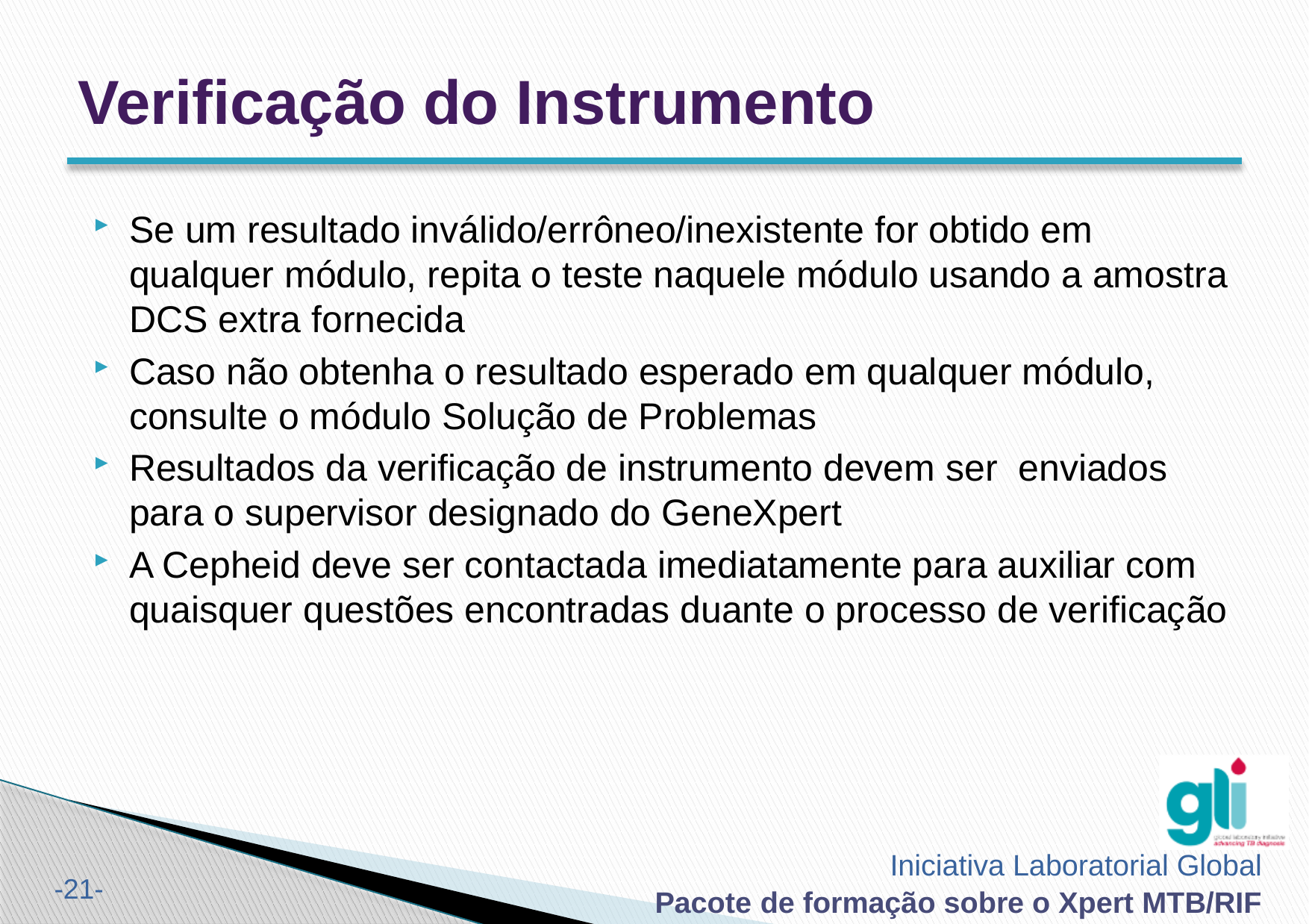

# Verificação do Instrumento
Se um resultado inválido/errôneo/inexistente for obtido em qualquer módulo, repita o teste naquele módulo usando a amostra DCS extra fornecida
Caso não obtenha o resultado esperado em qualquer módulo, consulte o módulo Solução de Problemas
Resultados da verificação de instrumento devem ser  enviados para o supervisor designado do GeneXpert
A Cepheid deve ser contactada imediatamente para auxiliar com quaisquer questões encontradas duante o processo de verificação